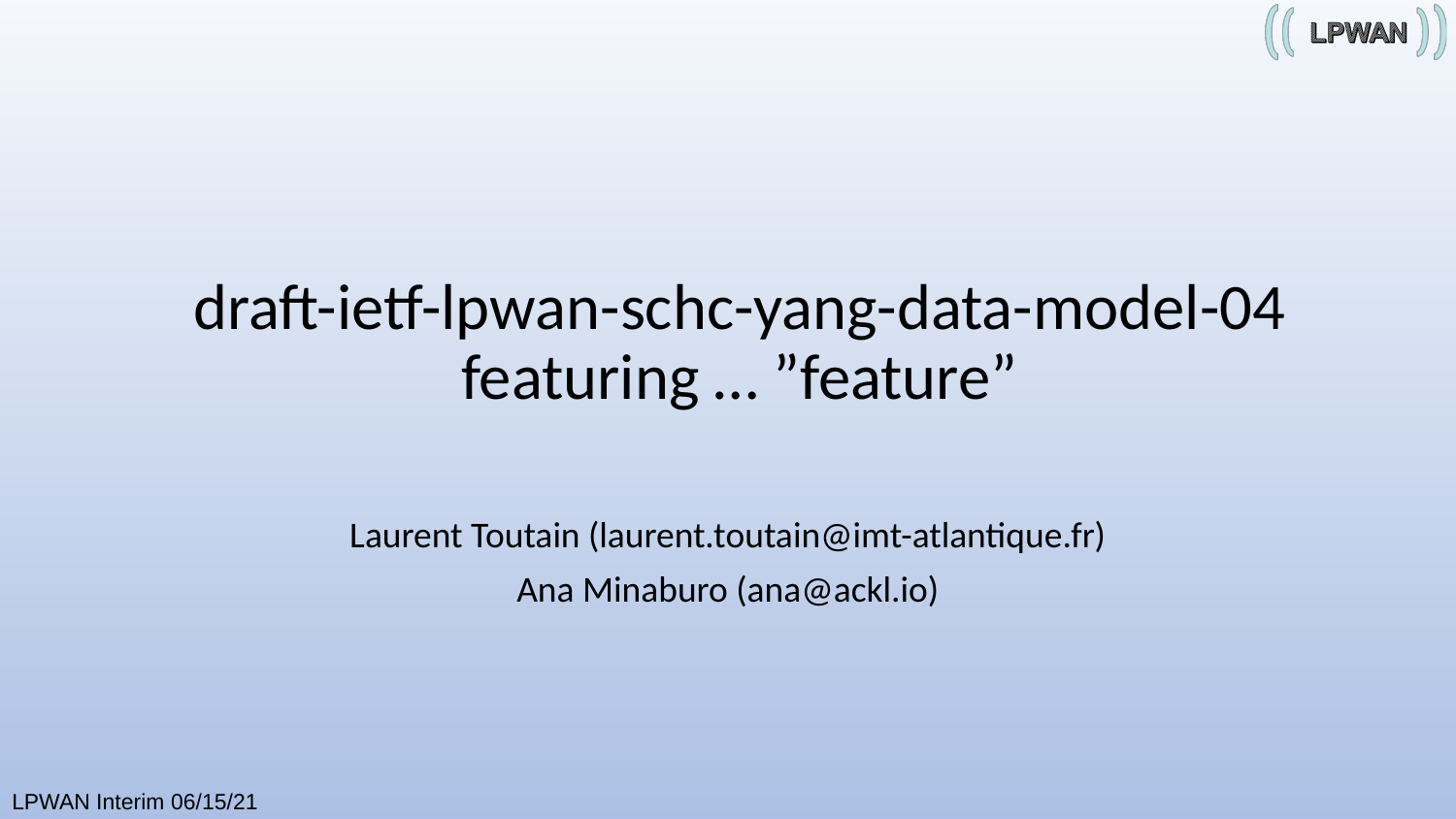

# draft-ietf-lpwan-schc-yang-data-model-04 featuring … ”feature”
Laurent Toutain (laurent.toutain@imt-atlantique.fr)
Ana Minaburo (ana@ackl.io)